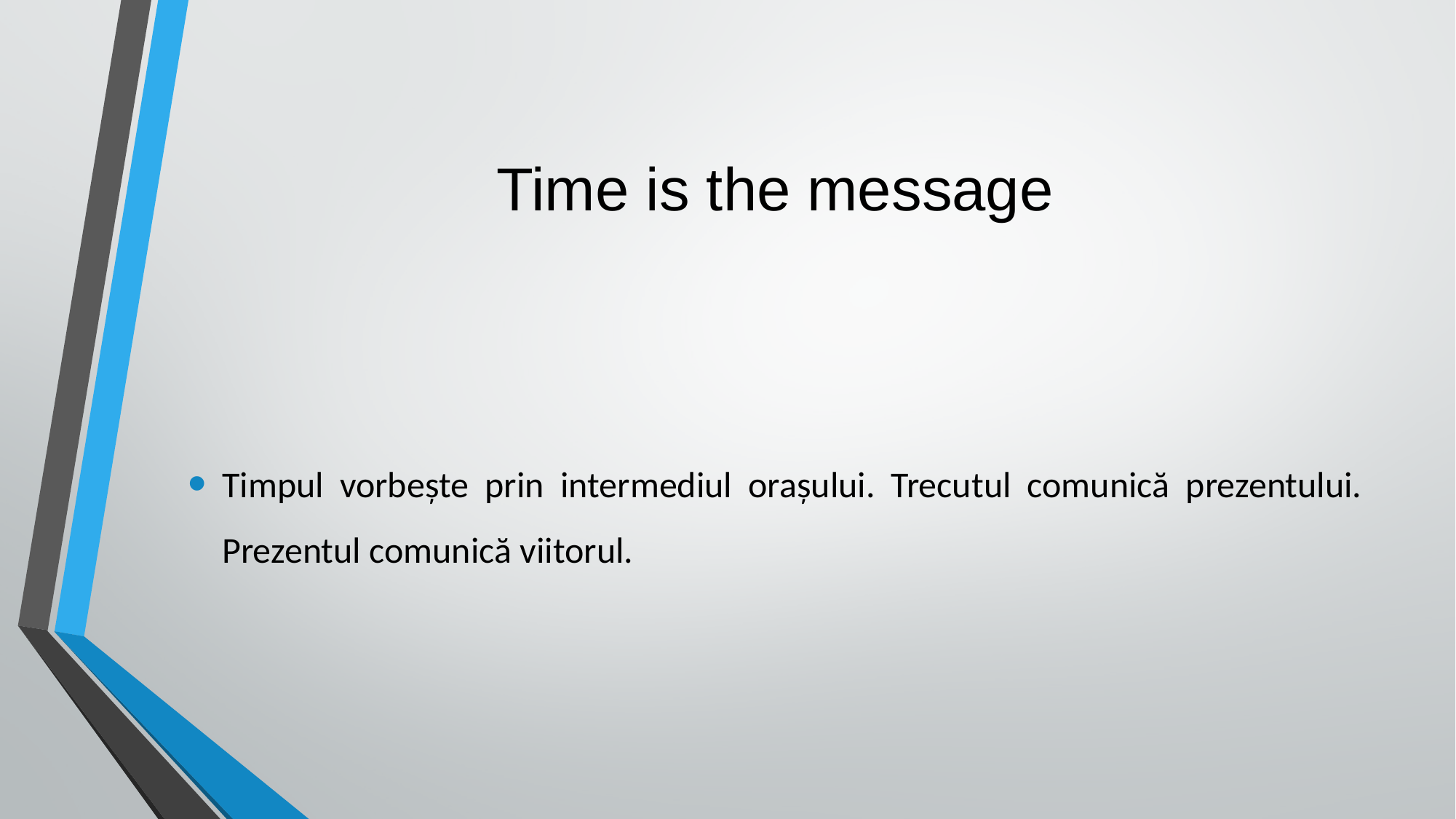

# Time is the message
Timpul vorbește prin intermediul orașului. Trecutul comunică prezentului. Prezentul comunică viitorul.